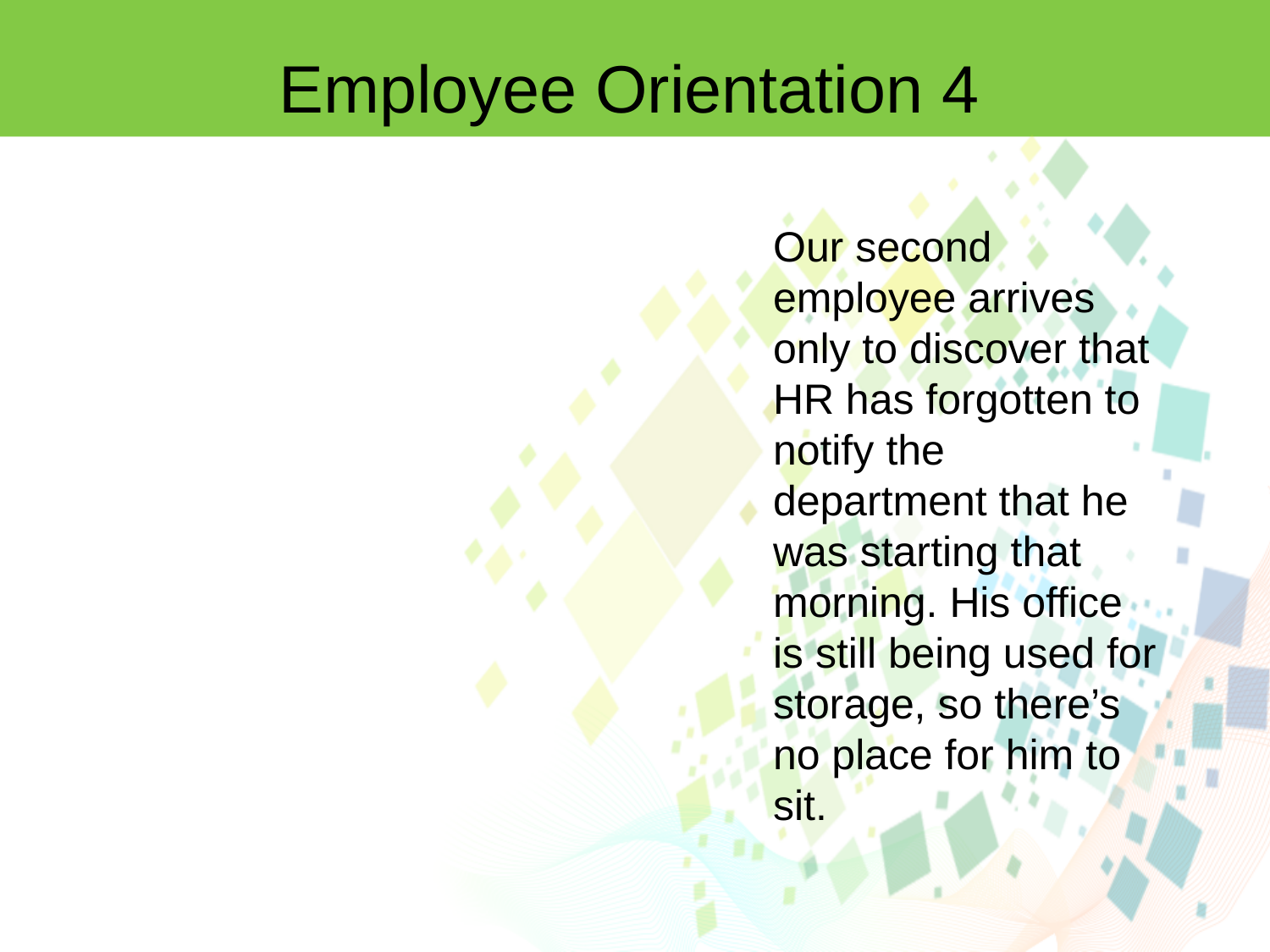

Employee Orientation 4
Our second employee arrives only to discover that HR has forgotten to notify the department that he was starting that morning. His office is still being used for
storage, so there’s no place for him to sit.